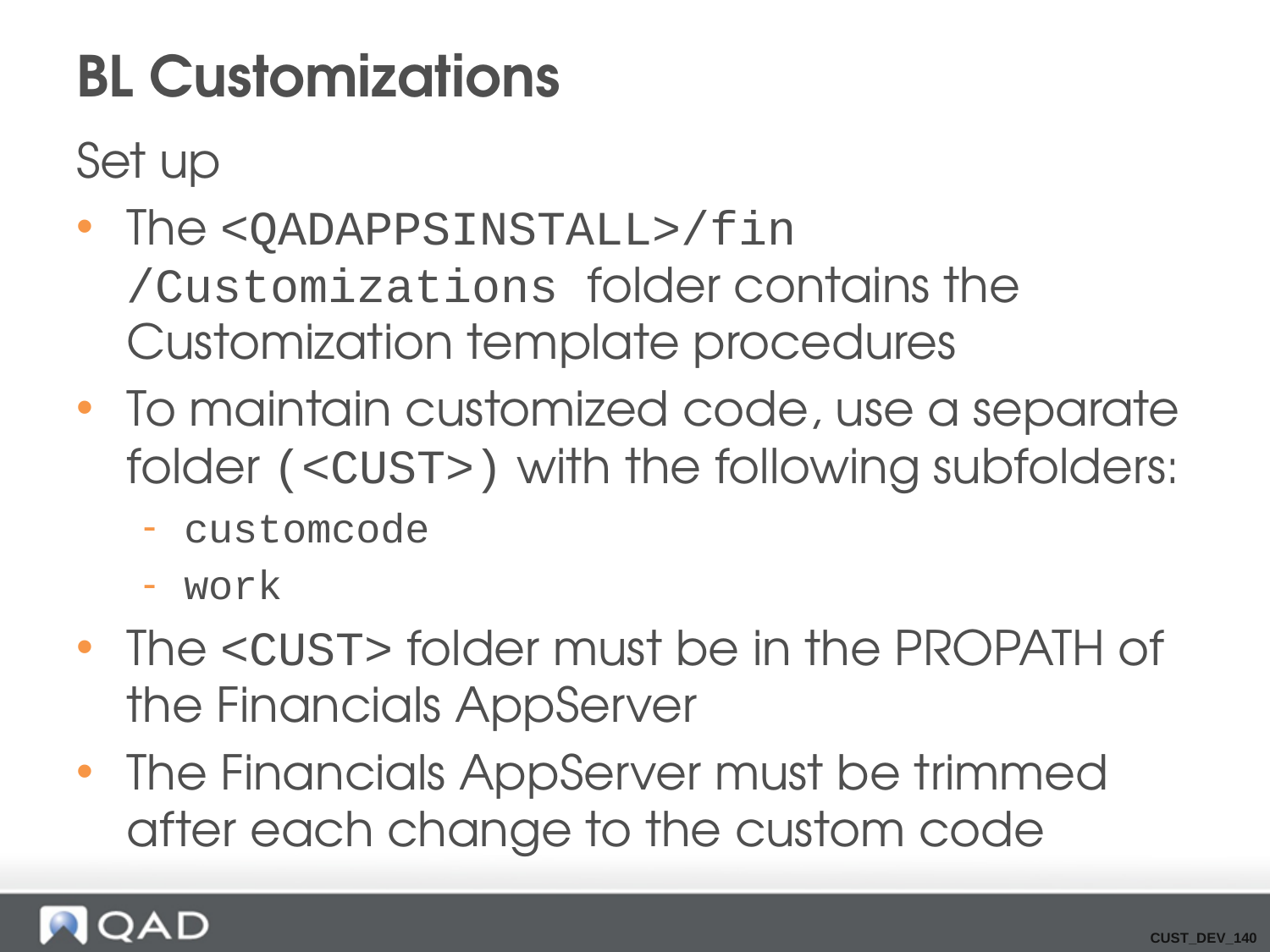

# BL Customizations
Set up
The <QADAPPSINSTALL>/fin
/Customizations folder contains the Customization template procedures
To maintain customized code, use a separate folder (<CUST>) with the following subfolders:
customcode
work
The <CUST> folder must be in the PROPATH of the Financials AppServer
The Financials AppServer must be trimmed after each change to the custom code
CUST_DEV_140